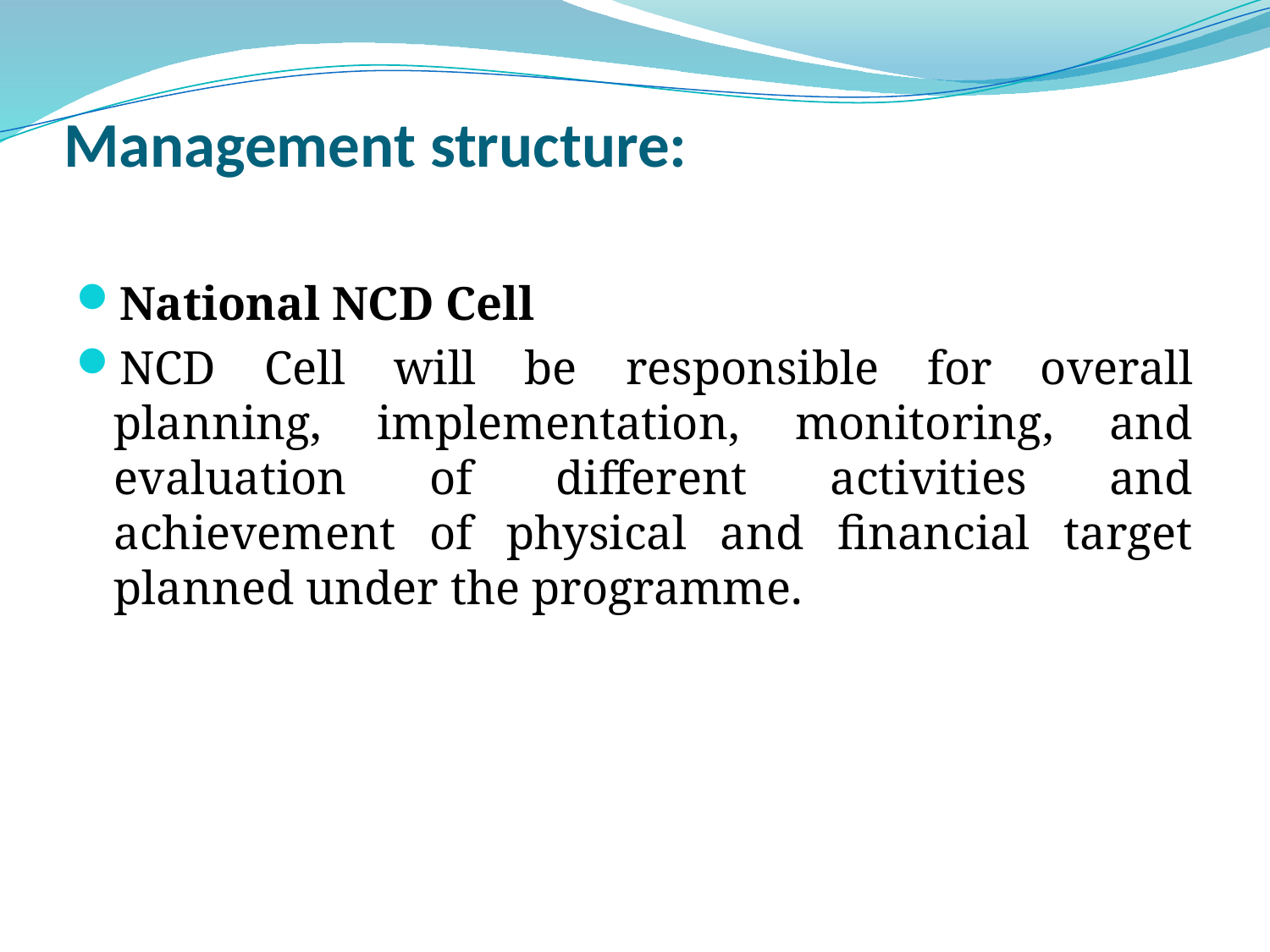

# Management structure:
National NCD Cell
NCD Cell will be responsible for overall planning, implementation, monitoring, and evaluation of different activities and achievement of physical and financial target planned under the programme.